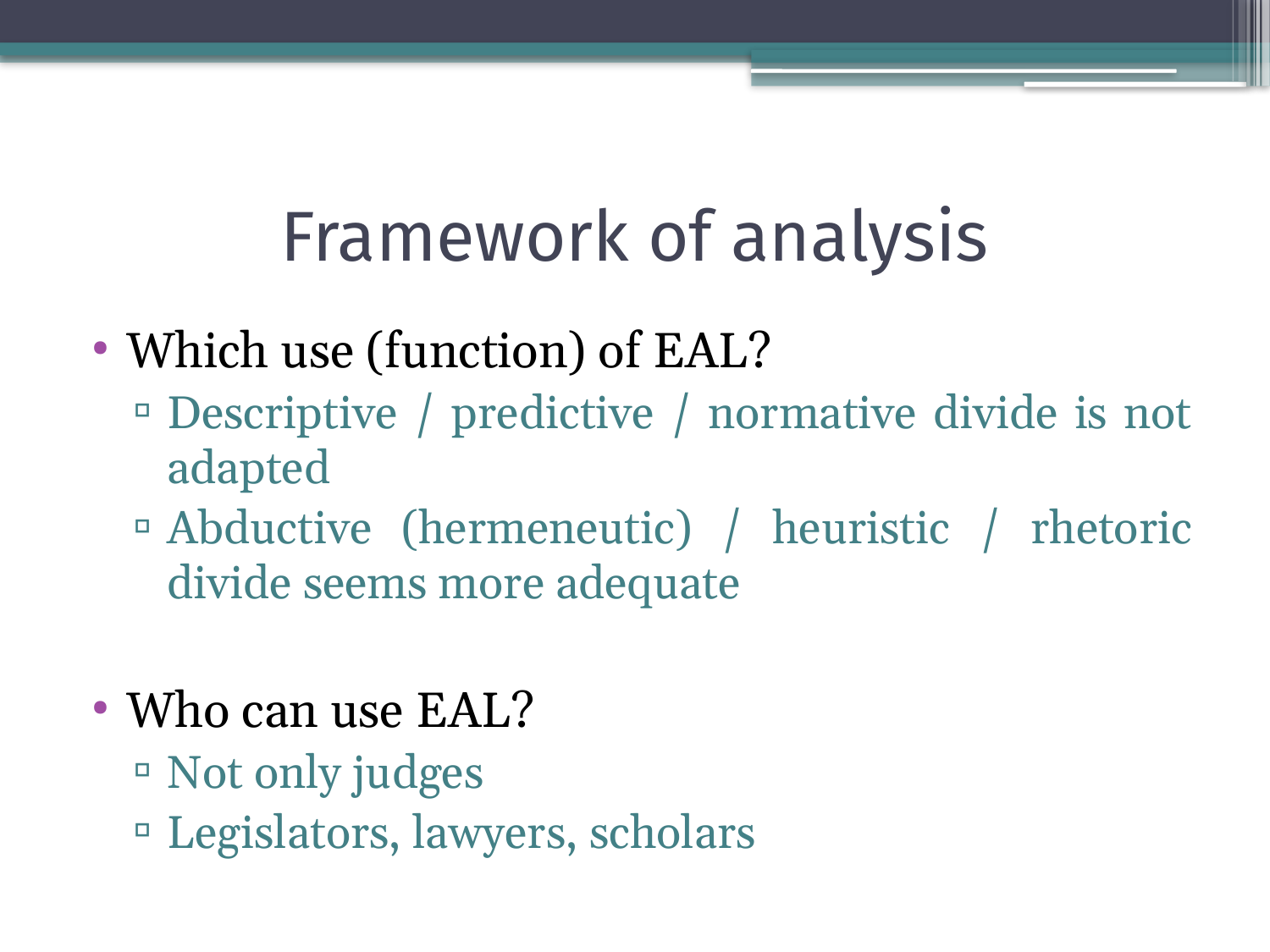

# Framework of analysis
Which use (function) of EAL?
Descriptive / predictive / normative divide is not adapted
Abductive (hermeneutic) / heuristic / rhetoric divide seems more adequate

Who can use EAL?
Not only judges
Legislators, lawyers, scholars